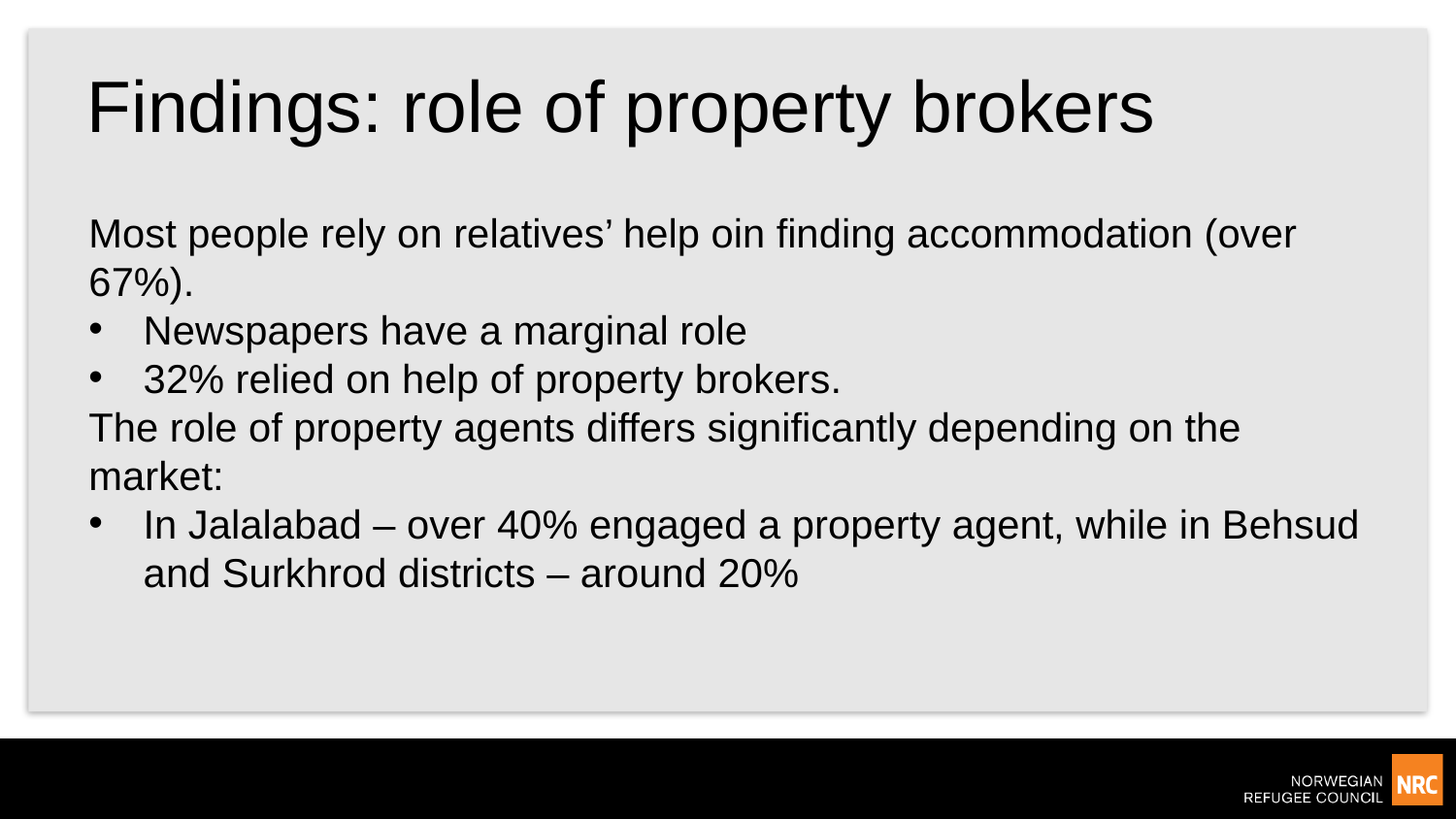

# Findings: role of property brokers
Most people rely on relatives’ help oin finding accommodation (over 67%).
Newspapers have a marginal role
32% relied on help of property brokers.
The role of property agents differs significantly depending on the market:
In Jalalabad – over 40% engaged a property agent, while in Behsud and Surkhrod districts – around 20%